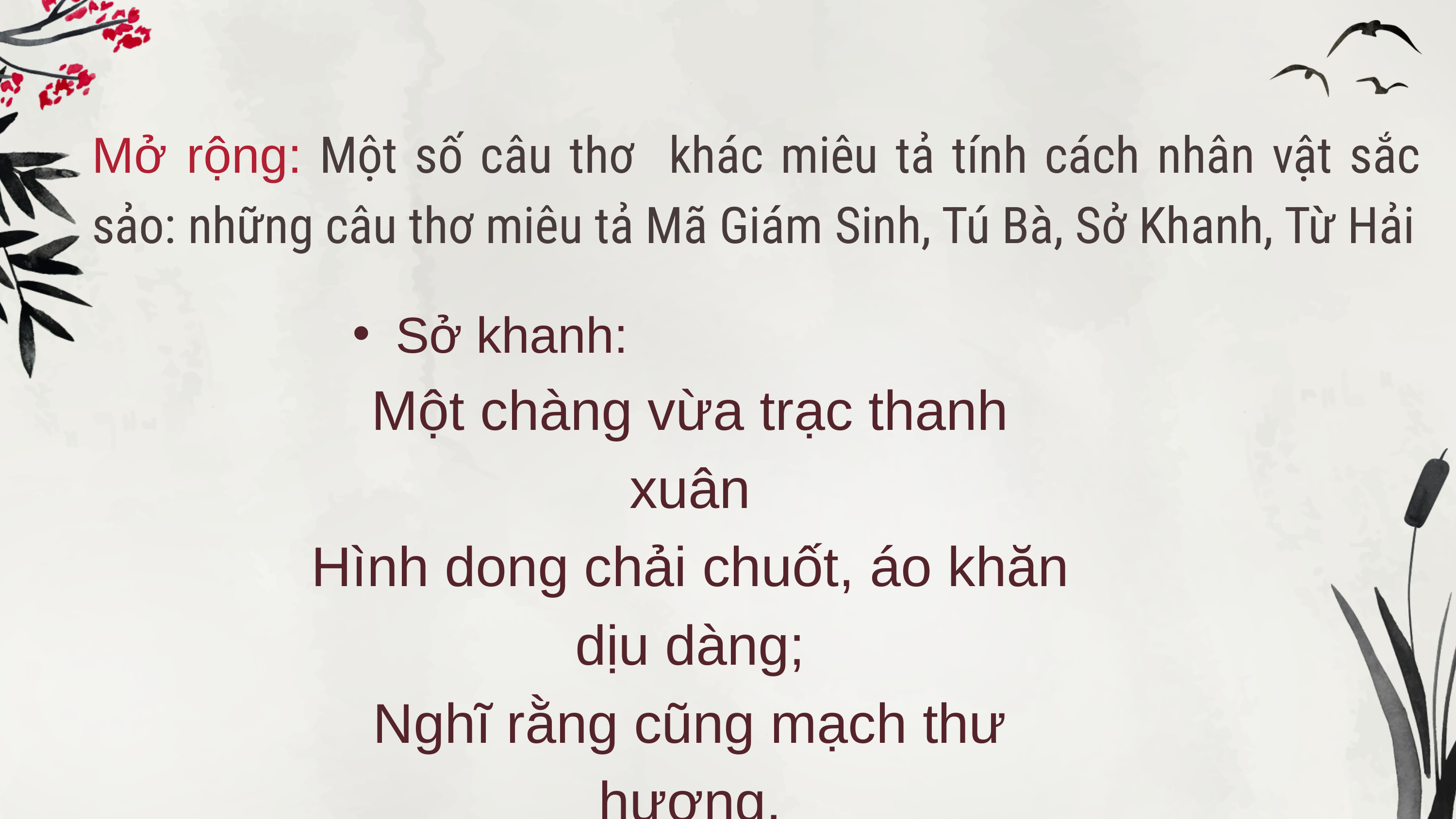

Mở rộng: Một số câu thơ  khác miêu tả tính cách nhân vật sắc sảo: những câu thơ miêu tả Mã Giám Sinh, Tú Bà, Sở Khanh, Từ Hải
Sở khanh:
Một chàng vừa trạc thanh xuân
Hình dong chải chuốt, áo khăn dịu dàng;
Nghĩ rằng cũng mạch thư hương,
Hỏi ra mới biết rằng chàng Sở Khanh.